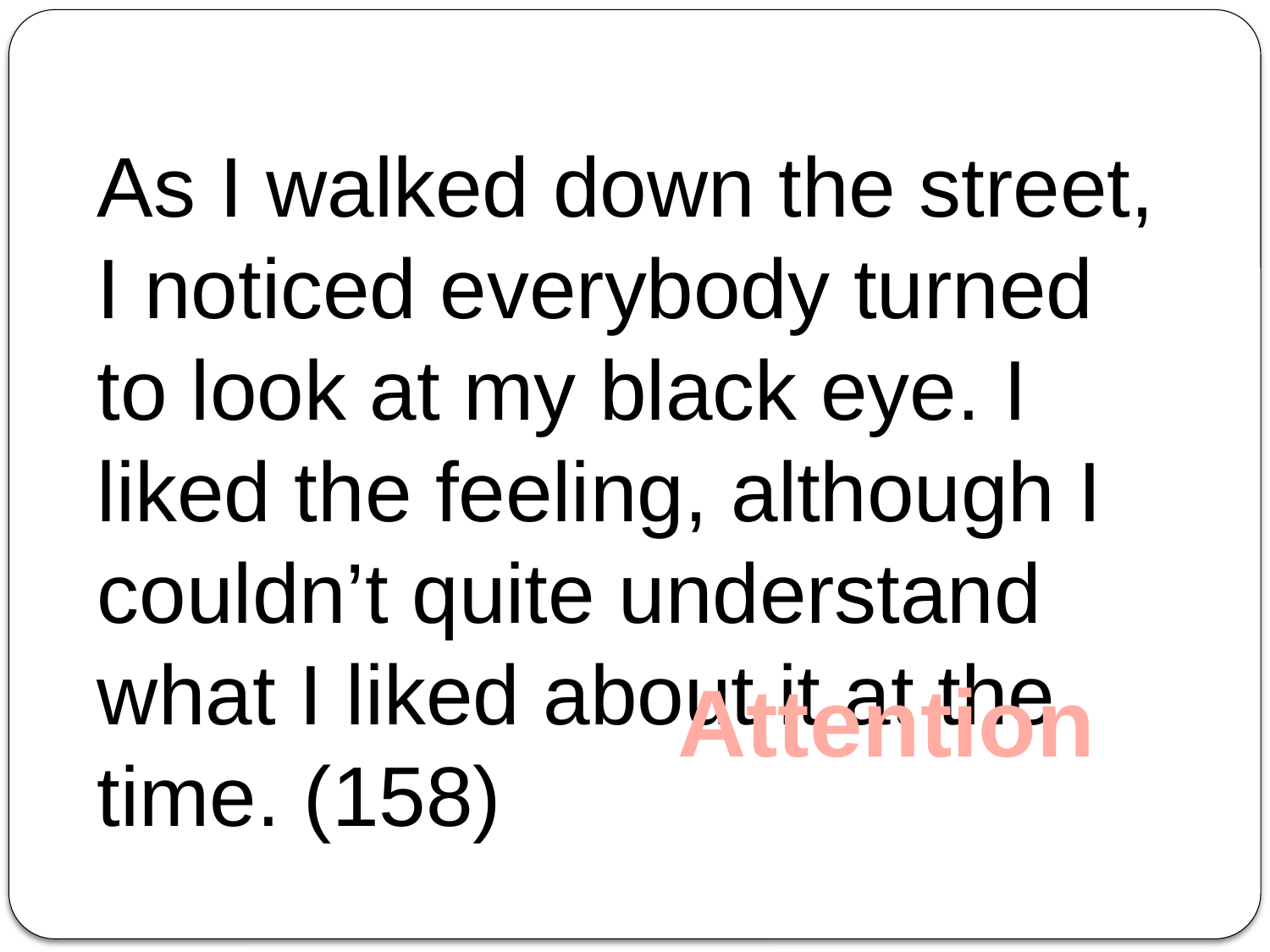

As I walked down the street, I noticed everybody turned to look at my black eye. I liked the feeling, although I couldn’t quite understand what I liked about it at the time. (158)
Attention